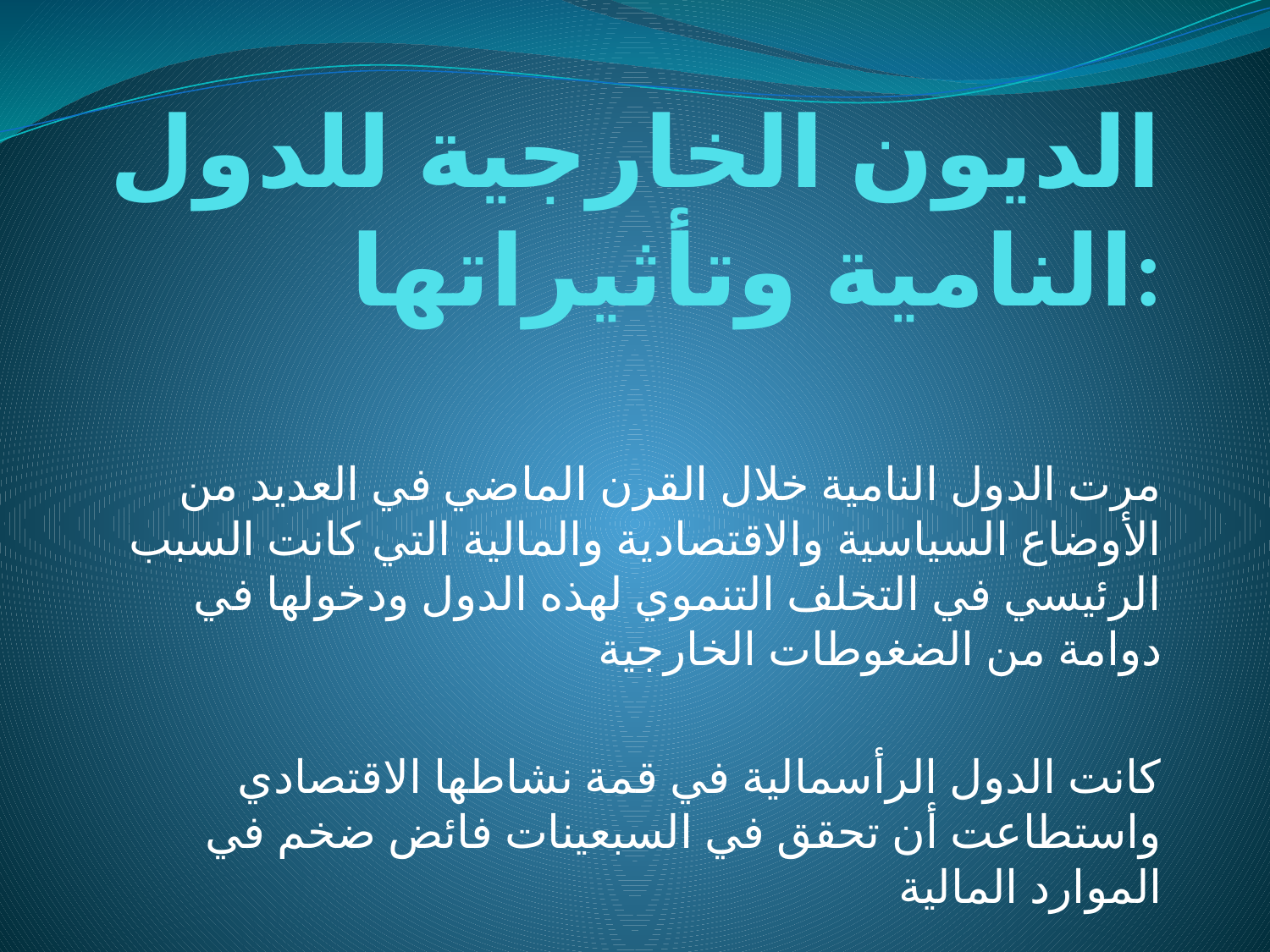

# الديون الخارجية للدول النامية وتأثيراتها:
مرت الدول النامية خلال القرن الماضي في العديد من الأوضاع السياسية والاقتصادية والمالية التي كانت السبب الرئيسي في التخلف التنموي لهذه الدول ودخولها في دوامة من الضغوطات الخارجية

كانت الدول الرأسمالية في قمة نشاطها الاقتصادي واستطاعت أن تحقق في السبعينات فائض ضخم في الموارد المالية